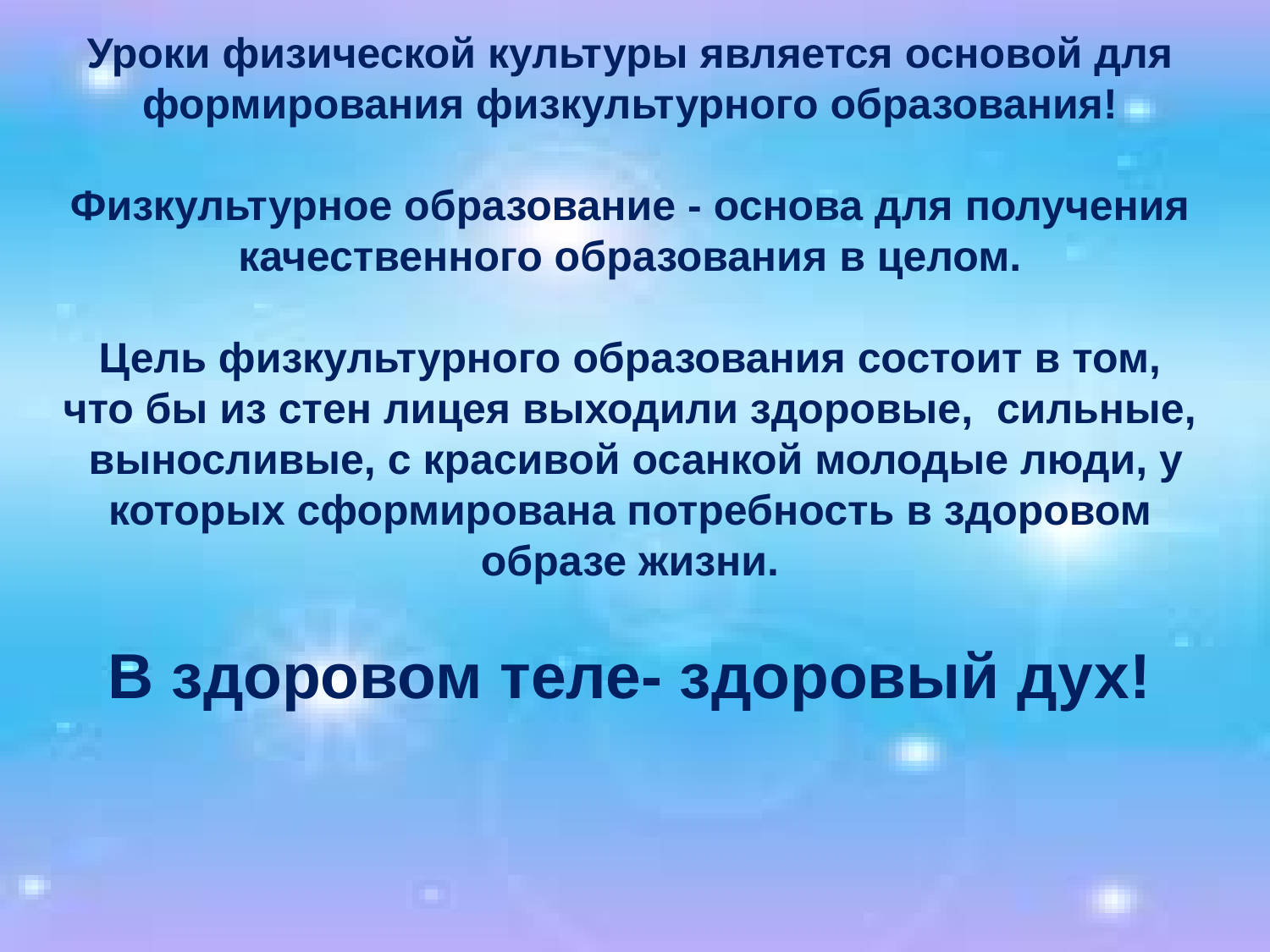

Уроки физической культуры является основой для формирования физкультурного образования!

Физкультурное образование - основа для получения качественного образования в целом.

Цель физкультурного образования состоит в том, что бы из стен лицея выходили здоровые,  сильные,  выносливые, с красивой осанкой молодые люди, у которых сформирована потребность в здоровом образе жизни.

В здоровом теле- здоровый дух!